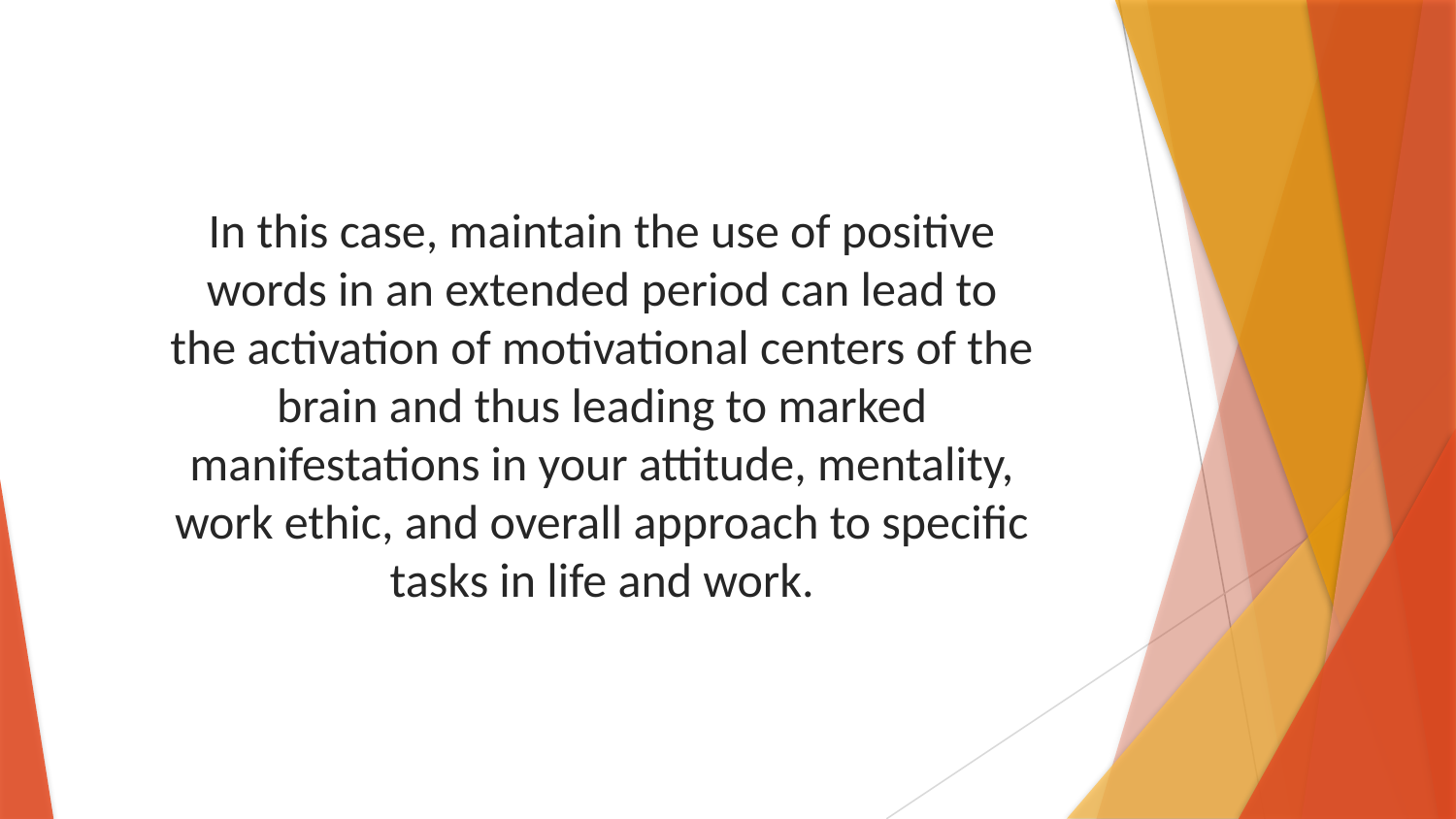

In this case, maintain the use of positive words in an extended period can lead to the activation of motivational centers of the brain and thus leading to marked manifestations in your attitude, mentality, work ethic, and overall approach to specific tasks in life and work.